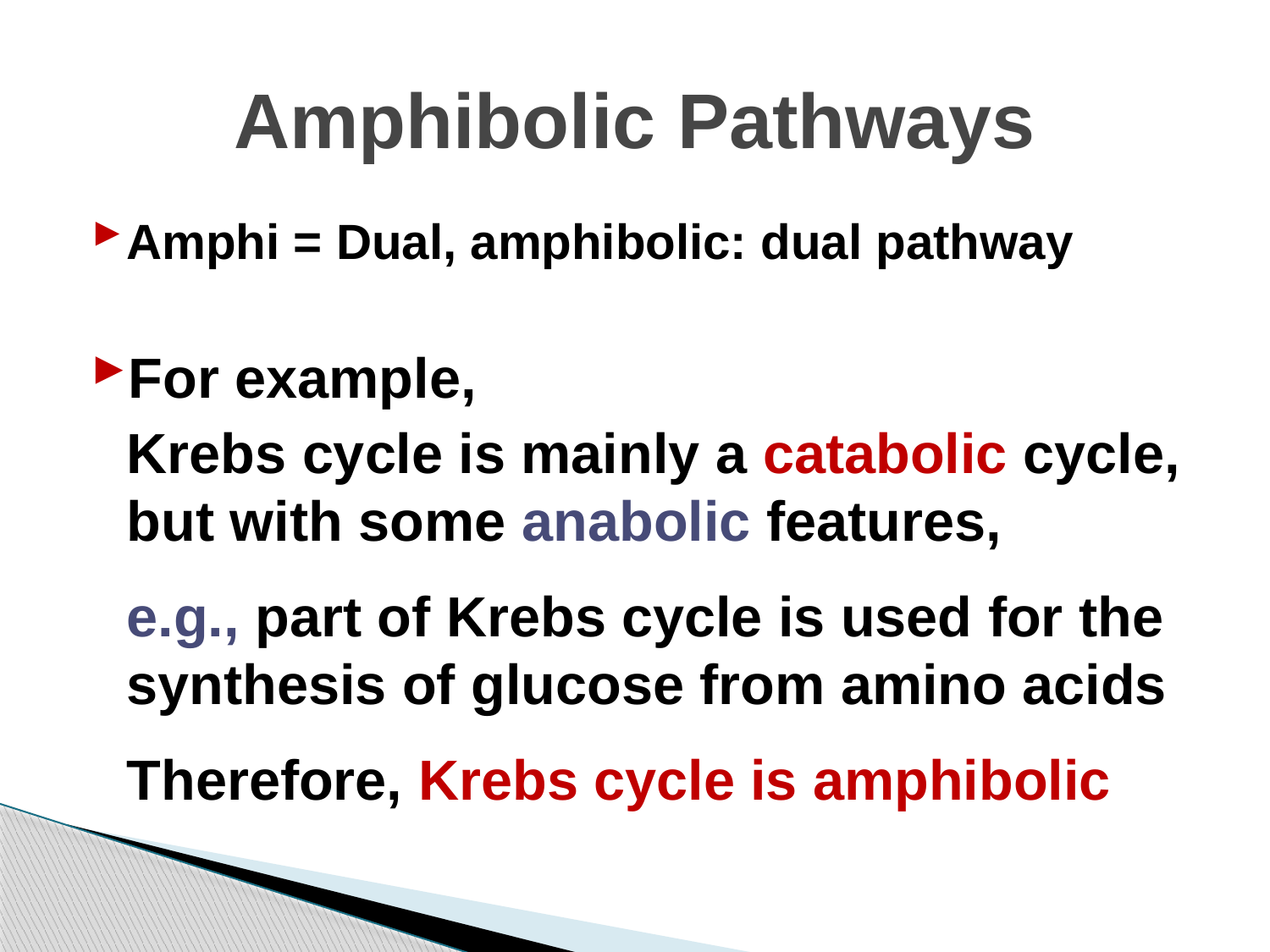

# Amphibolic Pathways
Amphi = Dual, amphibolic: dual pathway

For example,
	Krebs cycle is mainly a catabolic cycle, but with some anabolic features,
	e.g., part of Krebs cycle is used for the synthesis of glucose from amino acids
	Therefore, Krebs cycle is amphibolic